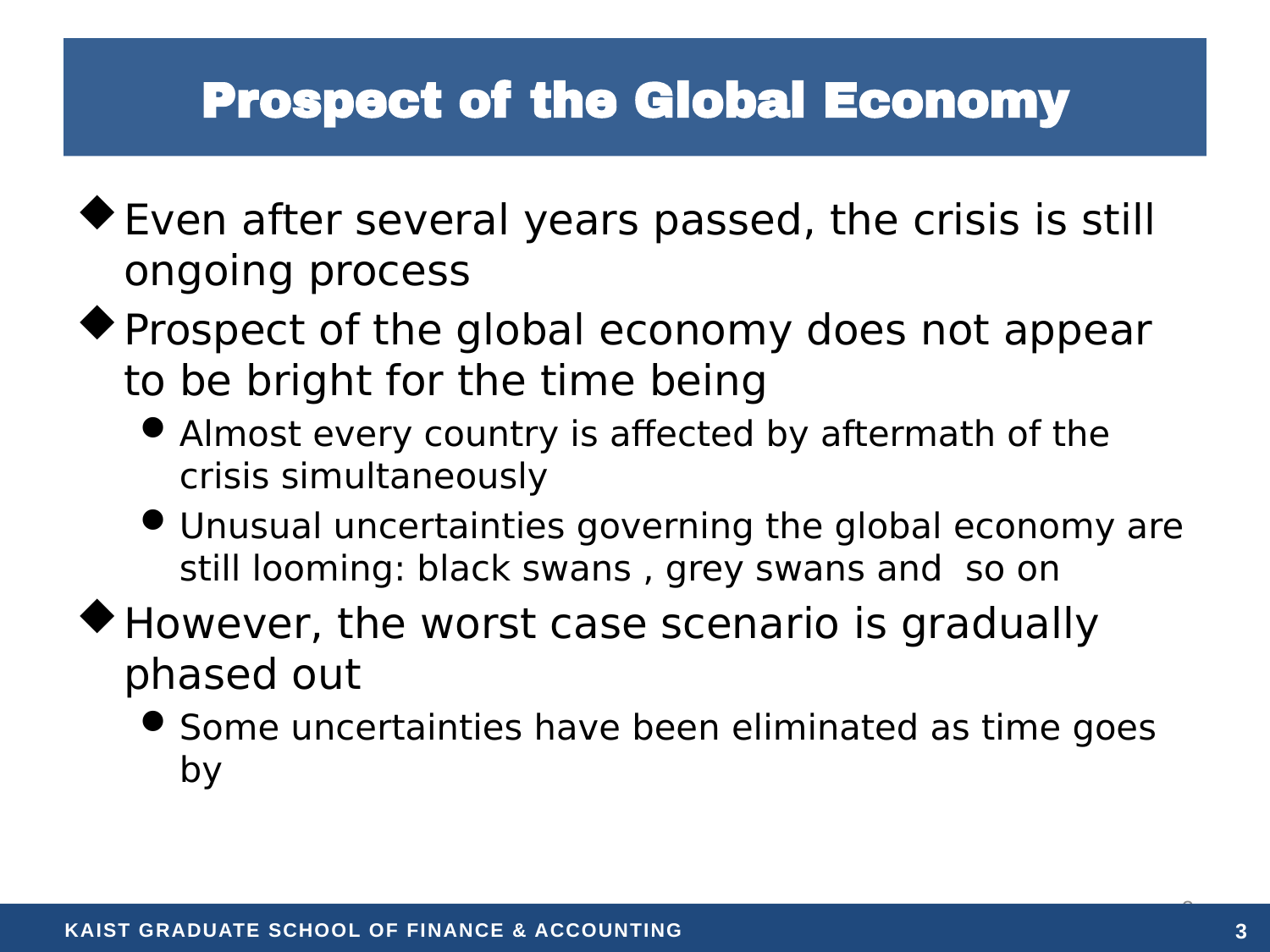

# Prospect of the Global Economy
Even after several years passed, the crisis is still ongoing process
Prospect of the global economy does not appear to be bright for the time being
Almost every country is affected by aftermath of the crisis simultaneously
Unusual uncertainties governing the global economy are still looming: black swans , grey swans and  so on
However, the worst case scenario is gradually phased out
Some uncertainties have been eliminated as time goes by
3